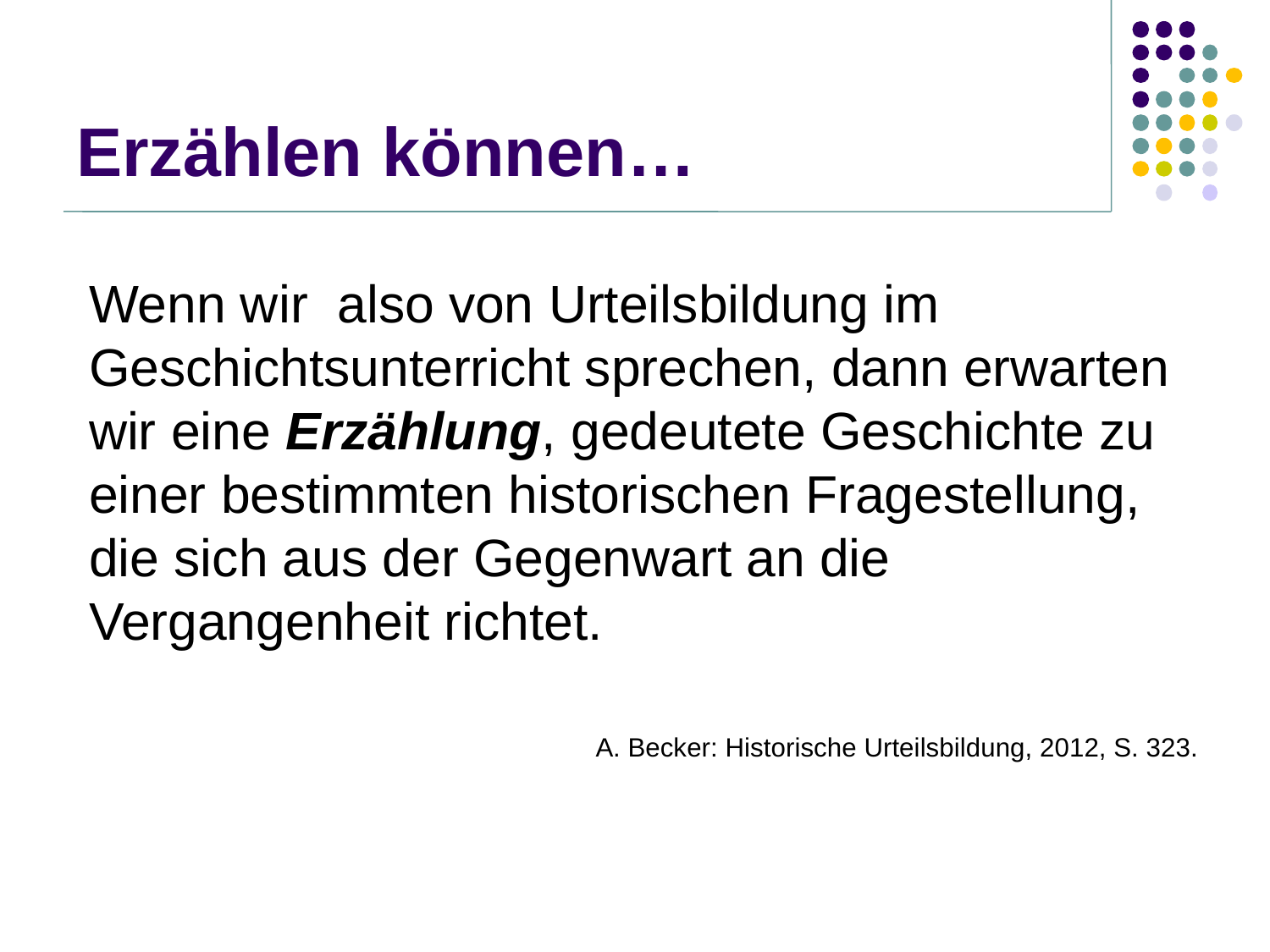

# Erzählen können…
Wenn wir  also von Urteilsbildung im Geschichtsunterricht sprechen, dann erwarten wir eine Erzählung, gedeutete Geschichte zu einer bestimmten historischen Fragestellung, die sich aus der Gegenwart an die Vergangenheit richtet.

A. Becker: Historische Urteilsbildung, 2012, S. 323.